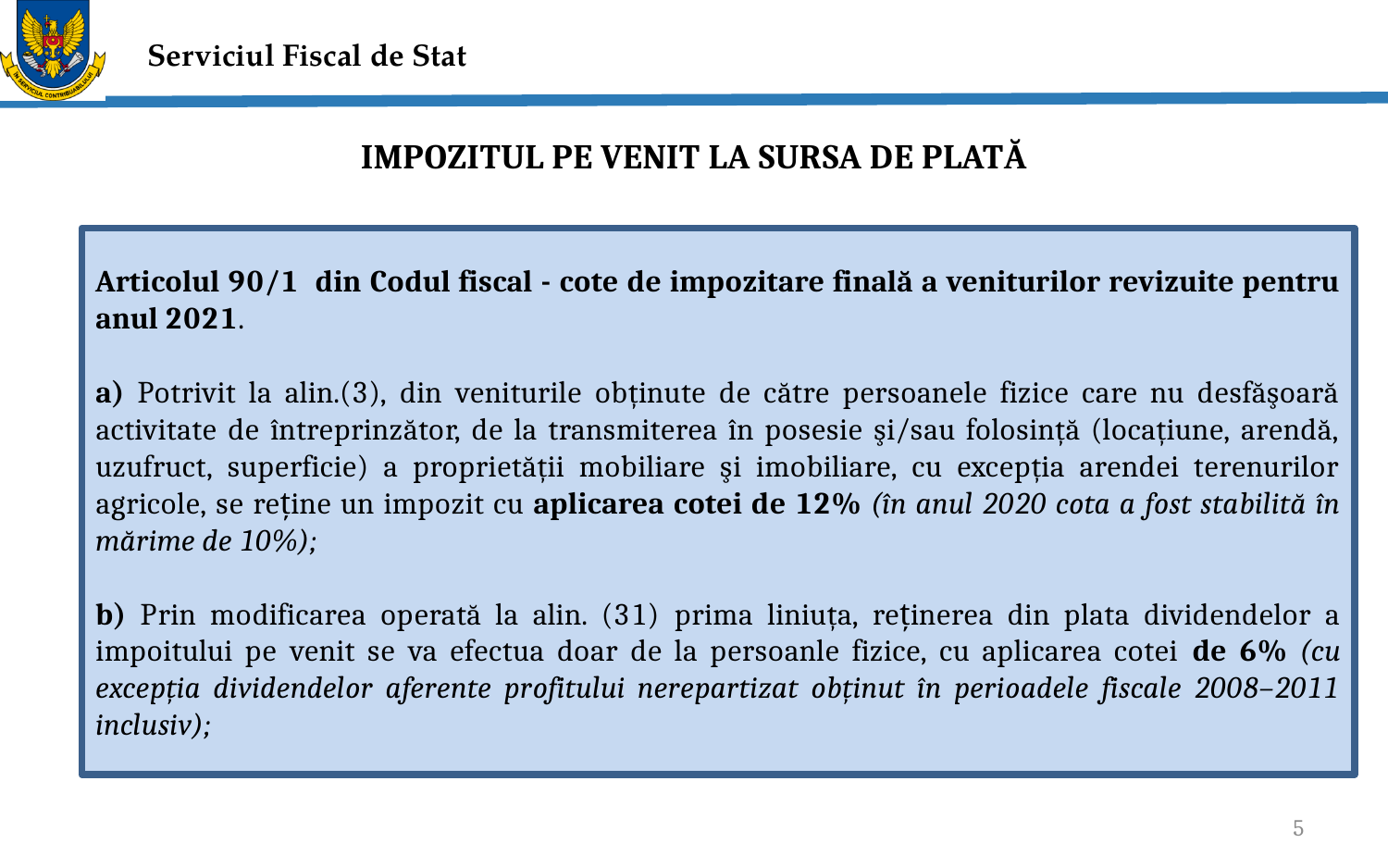

IMPOZITUL PE VENIT LA SURSA DE PLATĂ
Articolul 90/1  din Codul fiscal - cote de impozitare finală a veniturilor revizuite pentru anul 2021.

a) Potrivit la alin.(3), din veniturile obţinute de către persoanele fizice care nu desfăşoară activitate de întreprinzător, de la transmiterea în posesie şi/sau folosinţă (locaţiune, arendă, uzufruct, superficie) a proprietăţii mobiliare şi imobiliare, cu excepţia arendei terenurilor agricole, se reține un impozit cu aplicarea cotei de 12% (în anul 2020 cota a fost stabilită în mărime de 10%);

b) Prin modificarea operată la alin. (31) prima liniuţa, reținerea din plata dividendelor a impoitului pe venit se va efectua doar de la persoanle fizice, cu aplicarea cotei de 6% (cu excepţia dividendelor aferente profitului nerepartizat obţinut în perioadele fiscale 2008–2011 inclusiv);
5